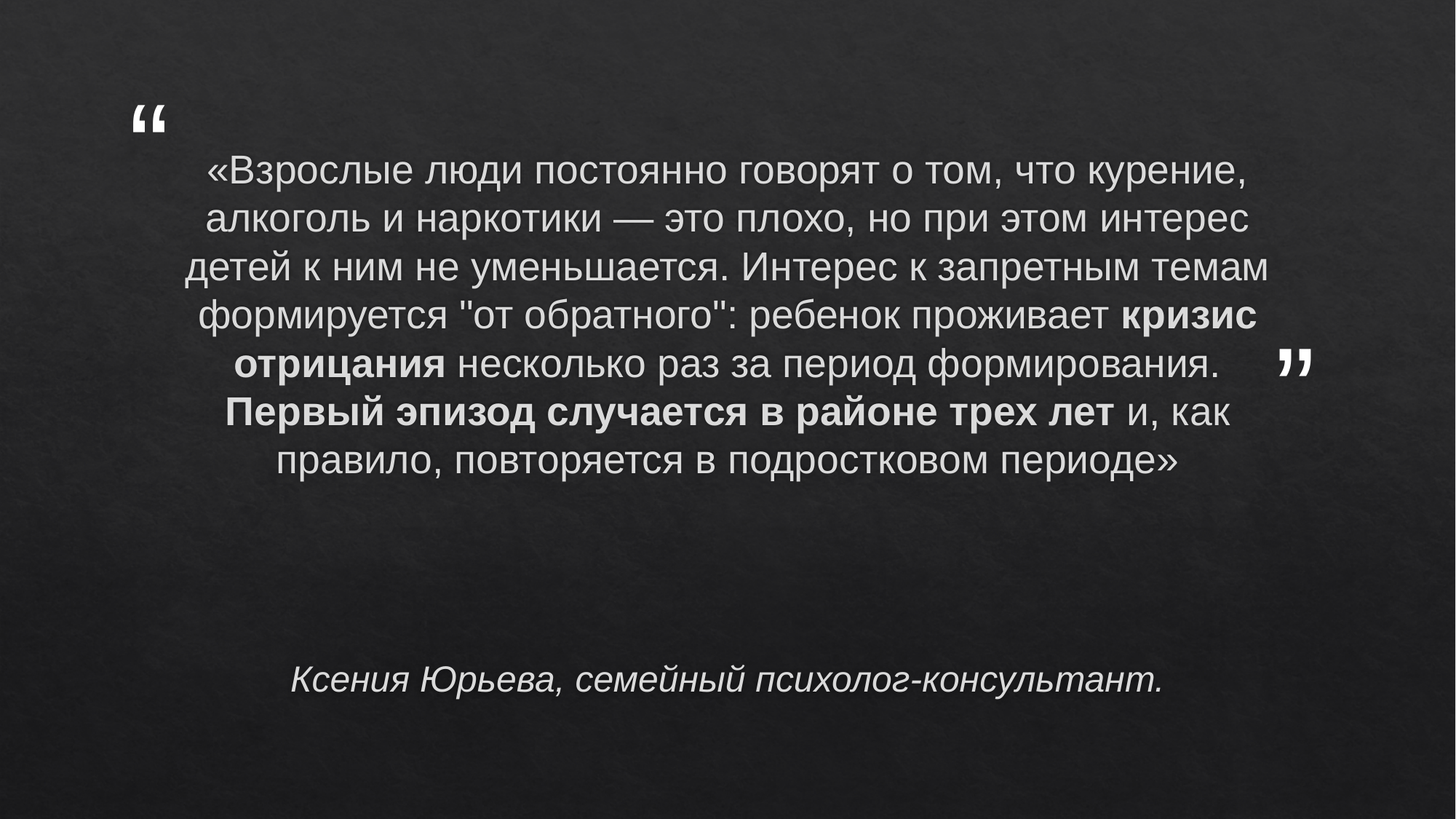

# «Взрослые люди постоянно говорят о том, что курение, алкоголь и наркотики — это плохо, но при этом интерес детей к ним не уменьшается. Интерес к запретным темам формируется "от обратного": ребенок проживает кризис отрицания несколько раз за период формирования. Первый эпизод случается в районе трех лет и, как правило, повторяется в подростковом периоде»
Ксения Юрьева, семейный психолог-консультант.